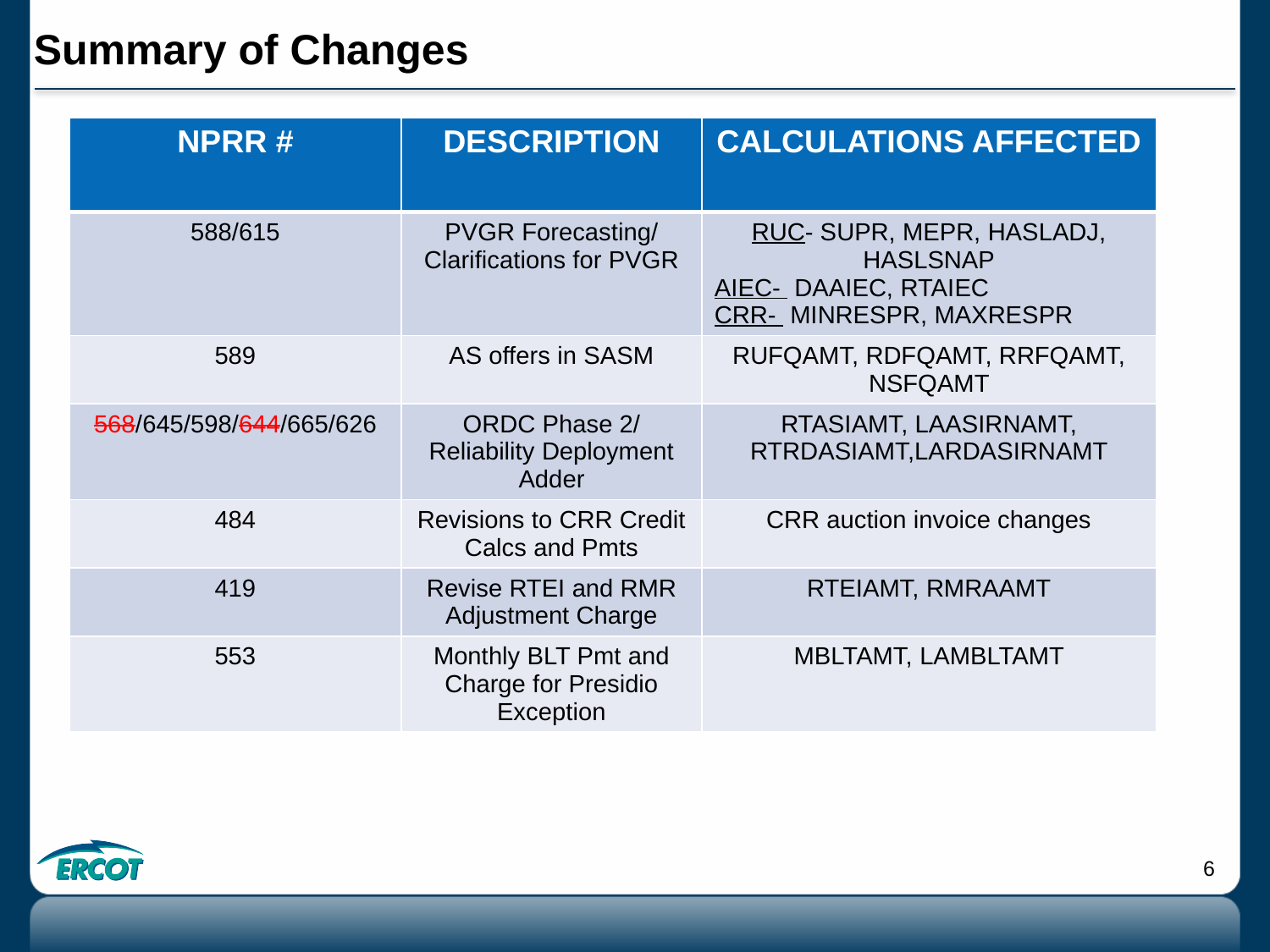

# Summary of Changes
| NPRR # | DESCRIPTION | CALCULATIONS AFFECTED |
| --- | --- | --- |
| 588/615 | PVGR Forecasting/ Clarifications for PVGR | RUC- SUPR, MEPR, HASLADJ, HASLSNAP AIEC- DAAIEC, RTAIEC CRR- MINRESPR, MAXRESPR |
| 589 | AS offers in SASM | RUFQAMT, RDFQAMT, RRFQAMT, NSFQAMT |
| 568/645/598/644/665/626 | ORDC Phase 2/ Reliability Deployment Adder | RTASIAMT, LAASIRNAMT, RTRDASIAMT,LARDASIRNAMT |
| 484 | Revisions to CRR Credit Calcs and Pmts | CRR auction invoice changes |
| 419 | Revise RTEI and RMR Adjustment Charge | RTEIAMT, RMRAAMT |
| 553 | Monthly BLT Pmt and Charge for Presidio Exception | MBLTAMT, LAMBLTAMT |